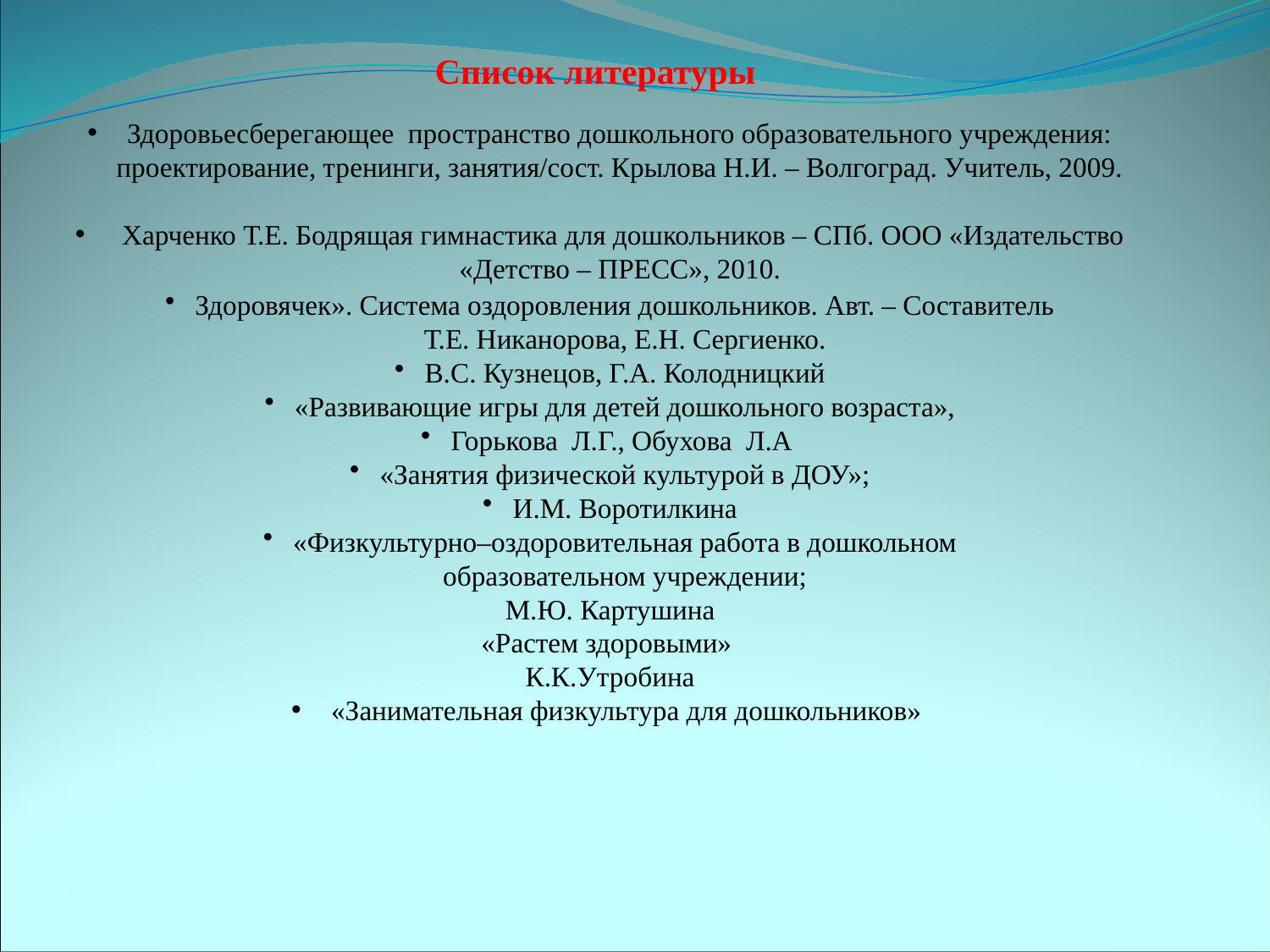

Список литературы
Здоровьесберегающее  пространство дошкольного образовательного учреждения: проектирование, тренинги, занятия/сост. Крылова Н.И. – Волгоград. Учитель, 2009.

 Харченко Т.Е. Бодрящая гимнастика для дошкольников – СПб. ООО «Издательство «Детство – ПРЕСС», 2010.

Здоровячек». Система оздоровления дошкольников. Авт. – Составитель Т.Е. Никанорова, Е.Н. Сергиенко.
В.С. Кузнецов, Г.А. Колодницкий
«Развивающие игры для детей дошкольного возраста»,
Горькова  Л.Г., Обухова  Л.А
«Занятия физической культурой в ДОУ»;
И.М. Воротилкина
«Физкультурно–оздоровительная работа в дошкольном образовательном учреждении;
М.Ю. Картушина
«Растем здоровыми»
К.К.Утробина
«Занимательная физкультура для дошкольников»